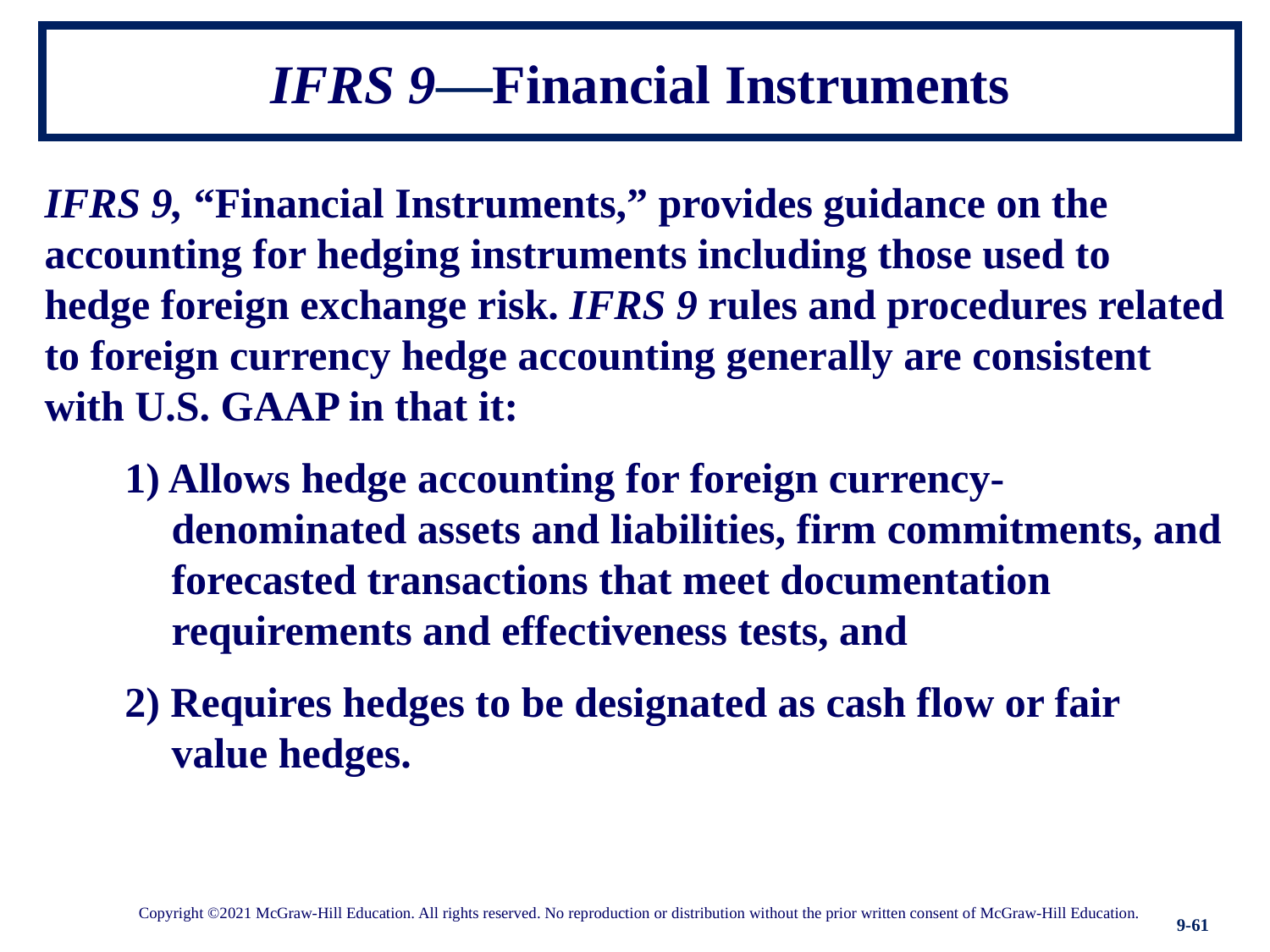

# IFRS 9—Financial Instruments
IFRS 9, “Financial Instruments,” provides guidance on the accounting for hedging instruments including those used to hedge foreign exchange risk. IFRS 9 rules and procedures related to foreign currency hedge accounting generally are consistent with U.S. GAAP in that it:
1) Allows hedge accounting for foreign currency-denominated assets and liabilities, firm commitments, and forecasted transactions that meet documentation requirements and effectiveness tests, and
2) Requires hedges to be designated as cash flow or fair value hedges.
Copyright ©2021 McGraw-Hill Education. All rights reserved. No reproduction or distribution without the prior written consent of McGraw-Hill Education.
9-61